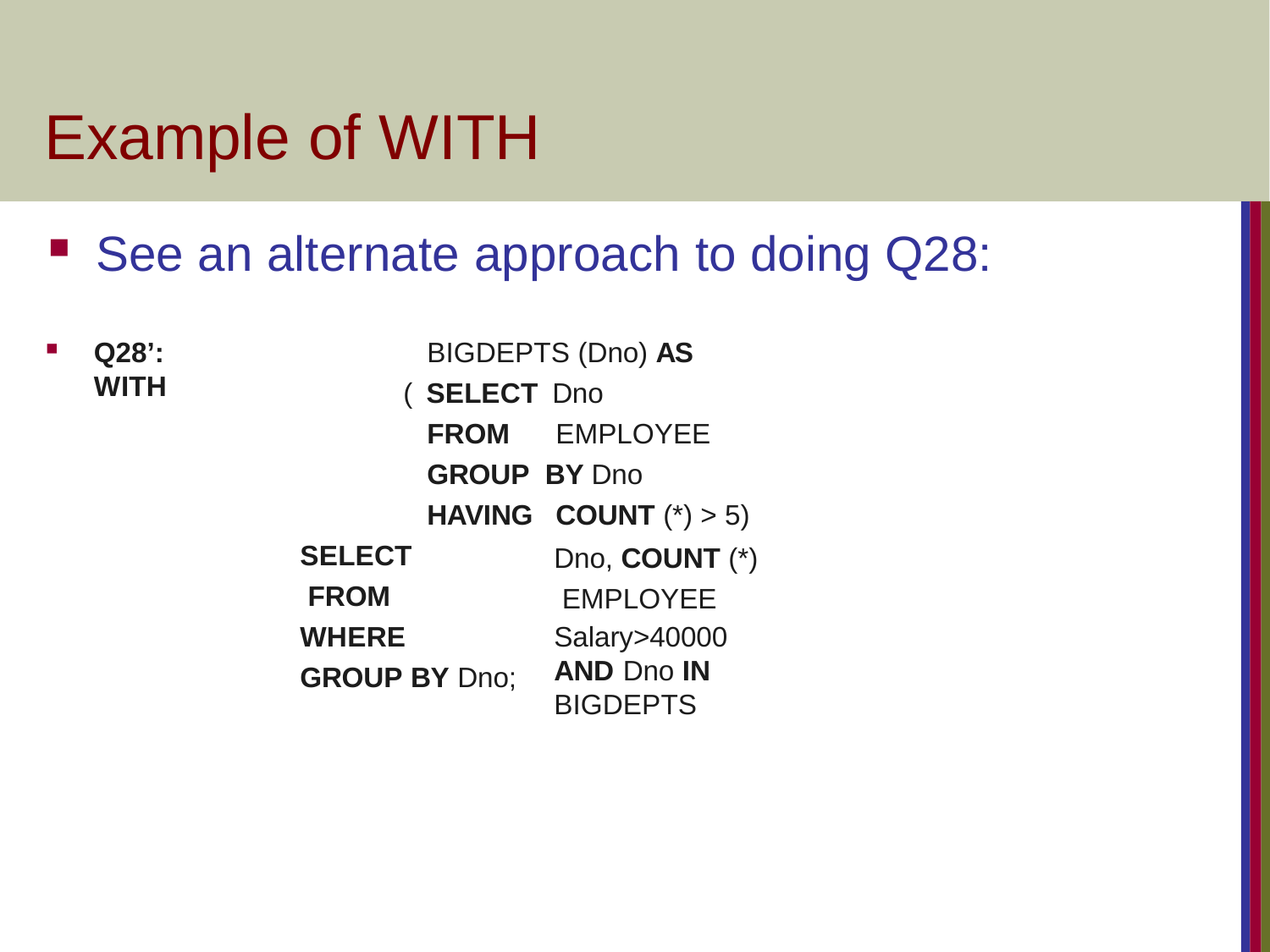

# Example of WITH
See an alternate approach to doing Q28:
BIGDEPTS (Dno) AS
( SELECT Dno
Q28’:	WITH
FROM	EMPLOYEE  GROUP BY Dno  HAVING	COUNT (*) > 5)
Dno, COUNT (*)  EMPLOYEE
Salary>40000 AND Dno IN BIGDEPTS
SELECT  FROM  WHERE
GROUP BY Dno;